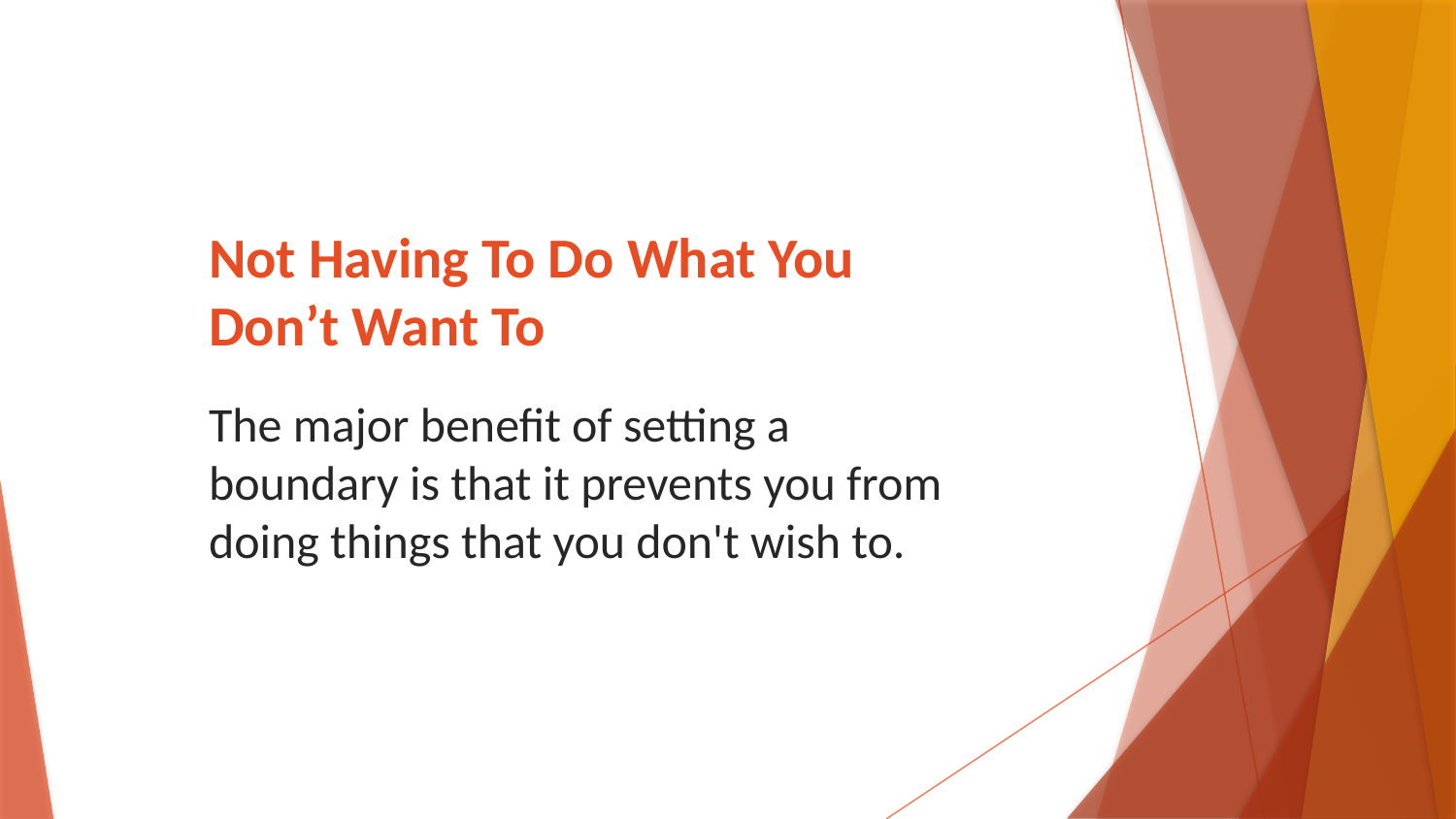

# Not Having To Do What You Don’t Want To
The major benefit of setting a boundary is that it prevents you from doing things that you don't wish to.